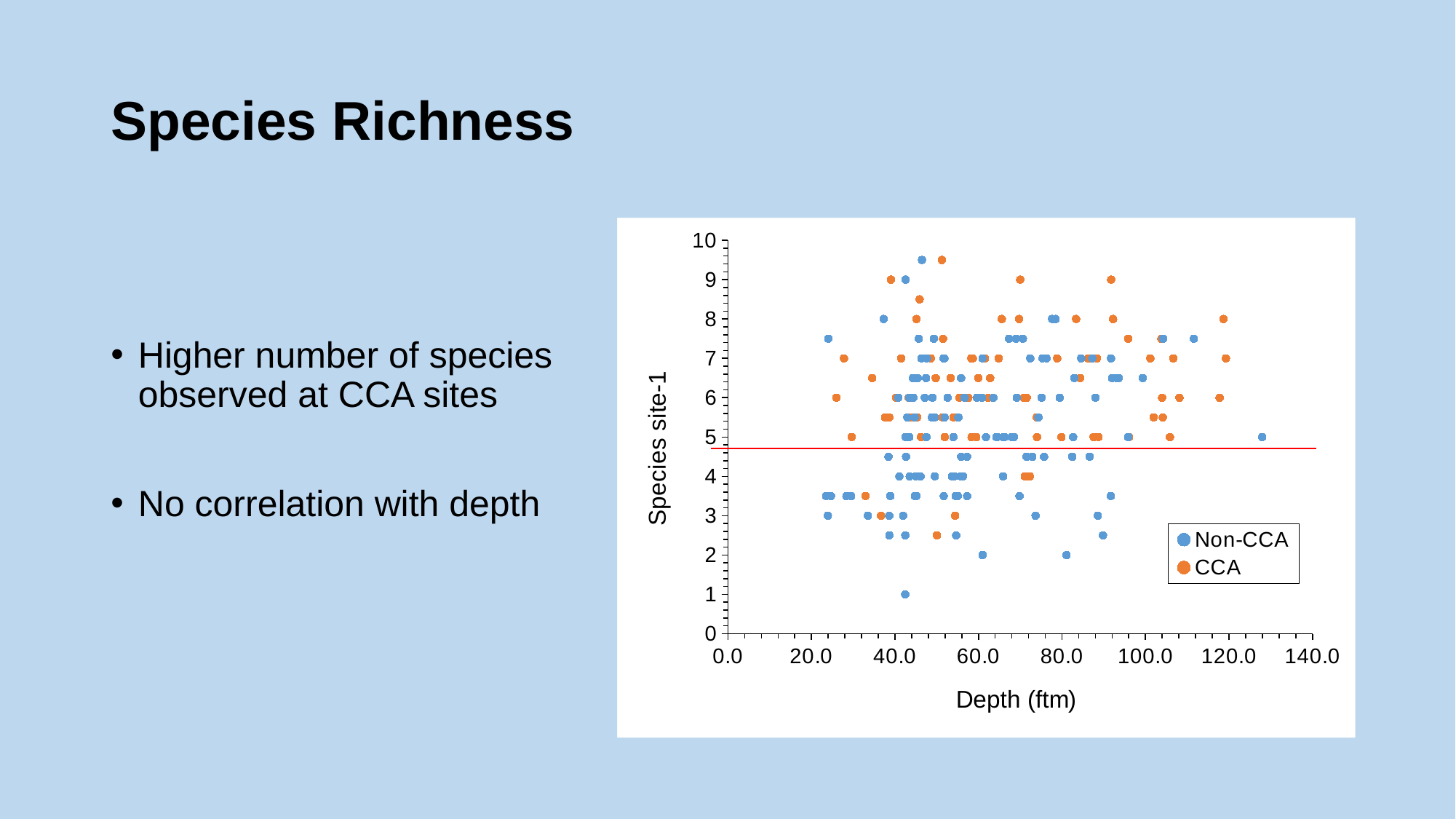

# Species Richness

### Chart

| Category | Non-CCA | CCA |
|---|---|---|

Higher number of species observed at CCA sites

No correlation with depth

### Chart

| Category | Non-CCA | CCA |
|---|---|---|